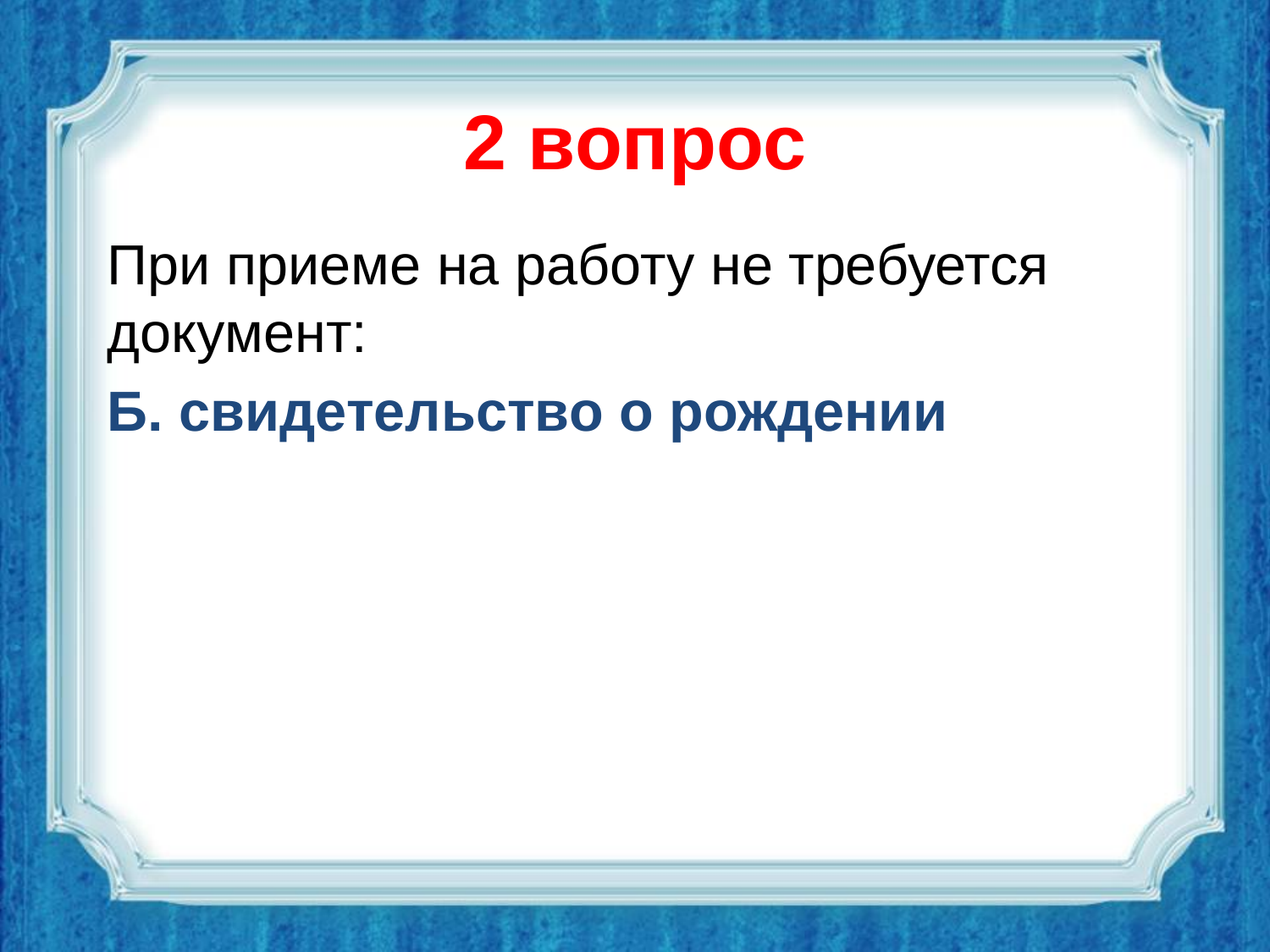

# 2 вопрос
При приеме на работу не требуется документ:
Б. свидетельство о рождении